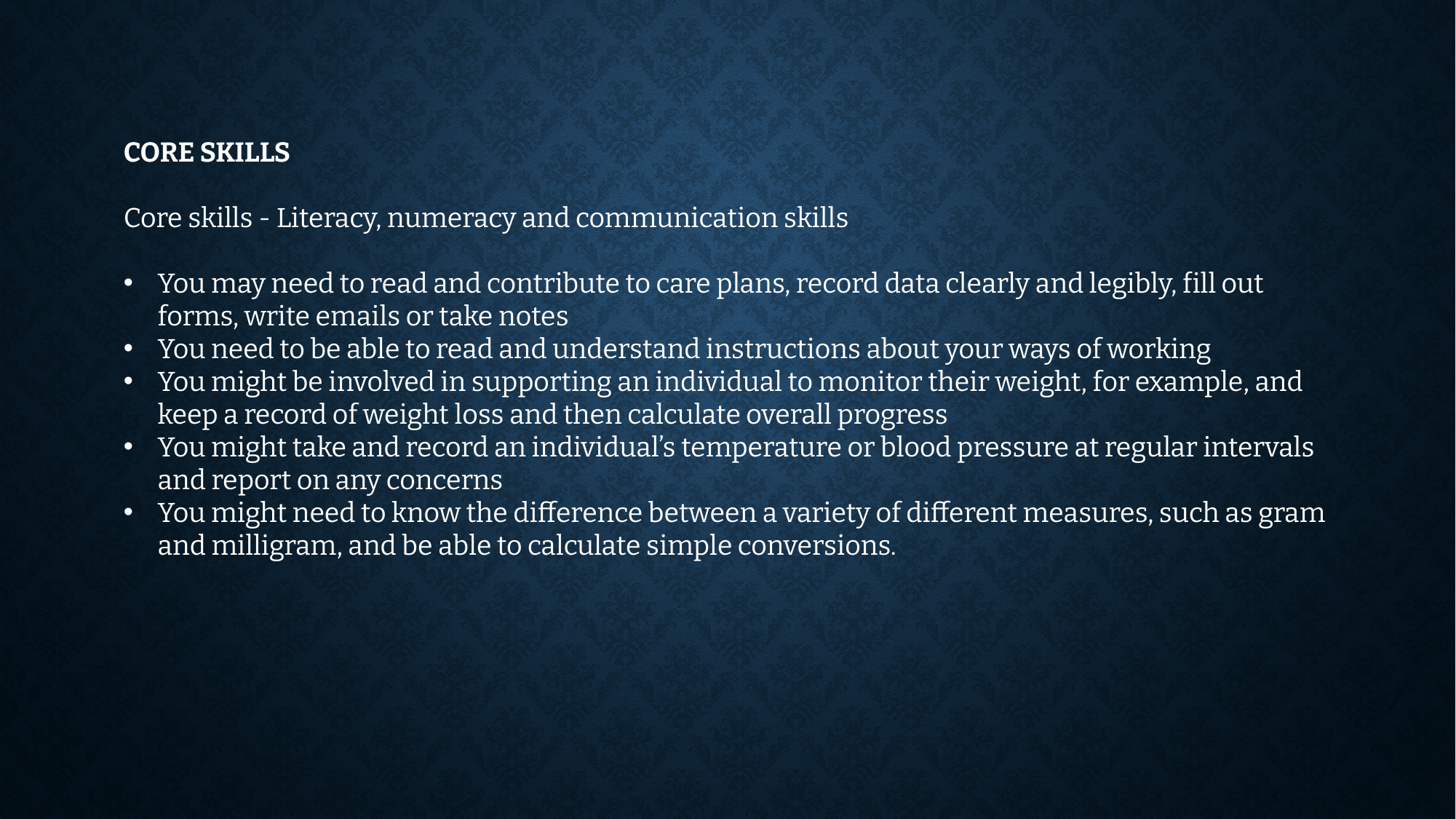

CORE SKILLS

Core skills - Literacy, numeracy and communication skills

You may need to read and contribute to care plans, record data clearly and legibly, fill out forms, write emails or take notes
You need to be able to read and understand instructions about your ways of working
You might be involved in supporting an individual to monitor their weight, for example, and keep a record of weight loss and then calculate overall progress
You might take and record an individual’s temperature or blood pressure at regular intervals and report on any concerns
You might need to know the difference between a variety of different measures, such as gram and milligram, and be able to calculate simple conversions.